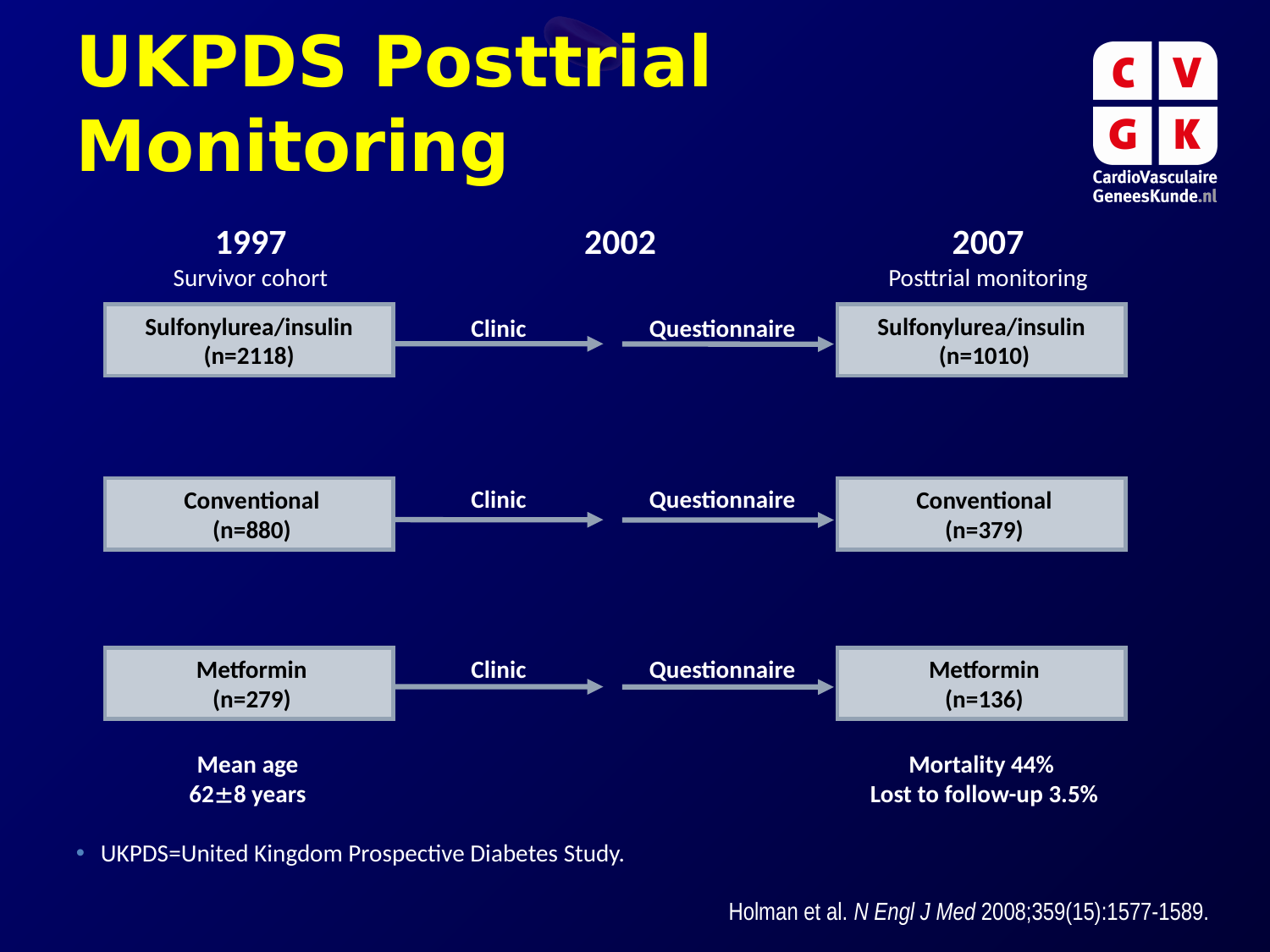

UKPDS Posttrial Monitoring
1997
Survivor cohort
2002
2007
Posttrial monitoring
Sulfonylurea/insulin
(n=2118)
Sulfonylurea/insulin
 (n=1010)
Clinic
Questionnaire

Clinic
Questionnaire
 Conventional
 (n=880)
 Conventional
 (n=379)

Clinic
Questionnaire
 Metformin
 (n=279)
 Metformin
 (n=136)

Mean age
62±8 years
Mortality 44%
Lost to follow-up 3.5%
UKPDS=United Kingdom Prospective Diabetes Study.
Holman et al. N Engl J Med 2008;359(15):1577-1589.